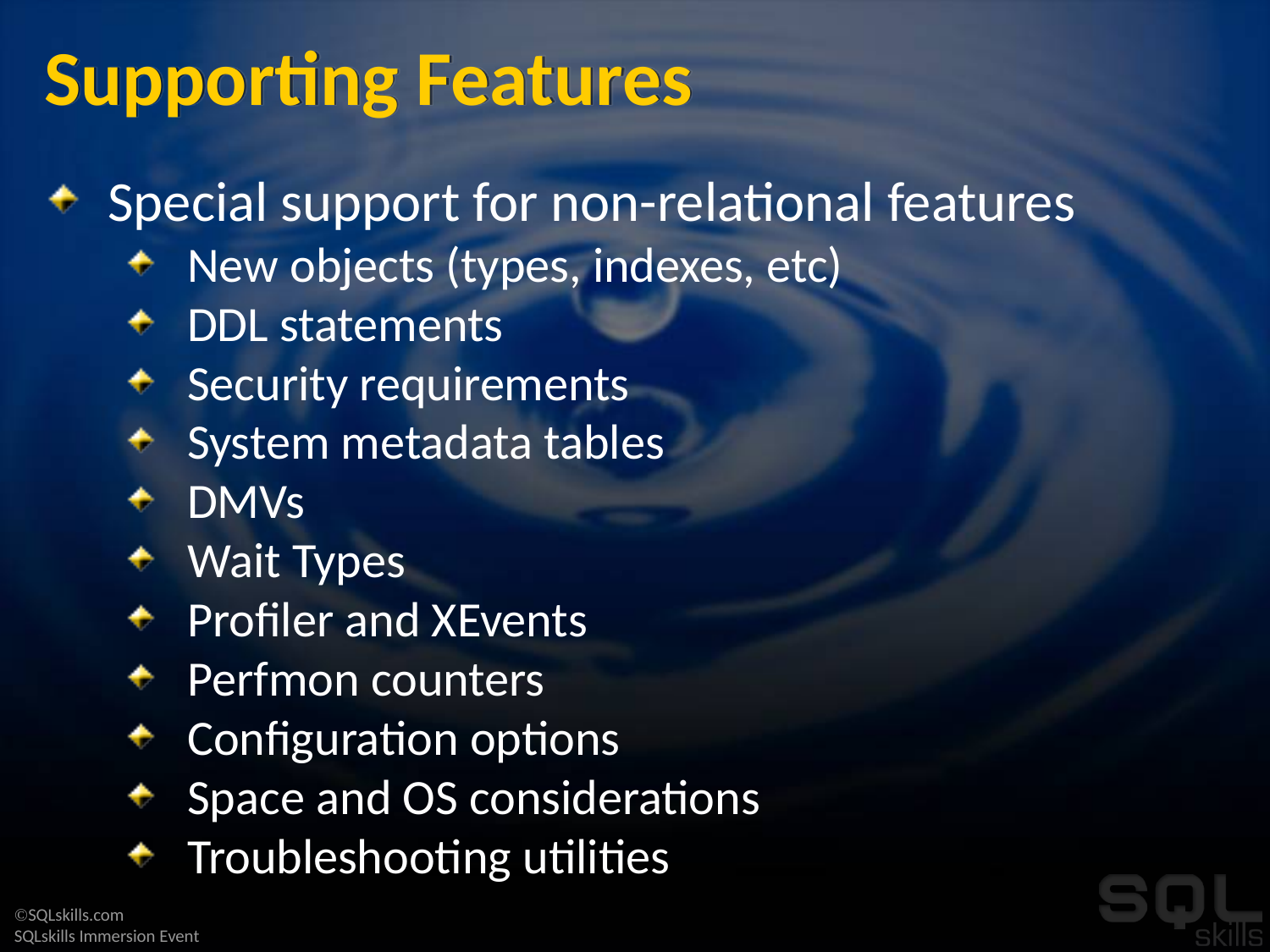

# Supporting Features
Special support for non-relational features
New objects (types, indexes, etc)
DDL statements
Security requirements
System metadata tables
DMVs
Wait Types
Profiler and XEvents
Perfmon counters
Configuration options
Space and OS considerations
Troubleshooting utilities